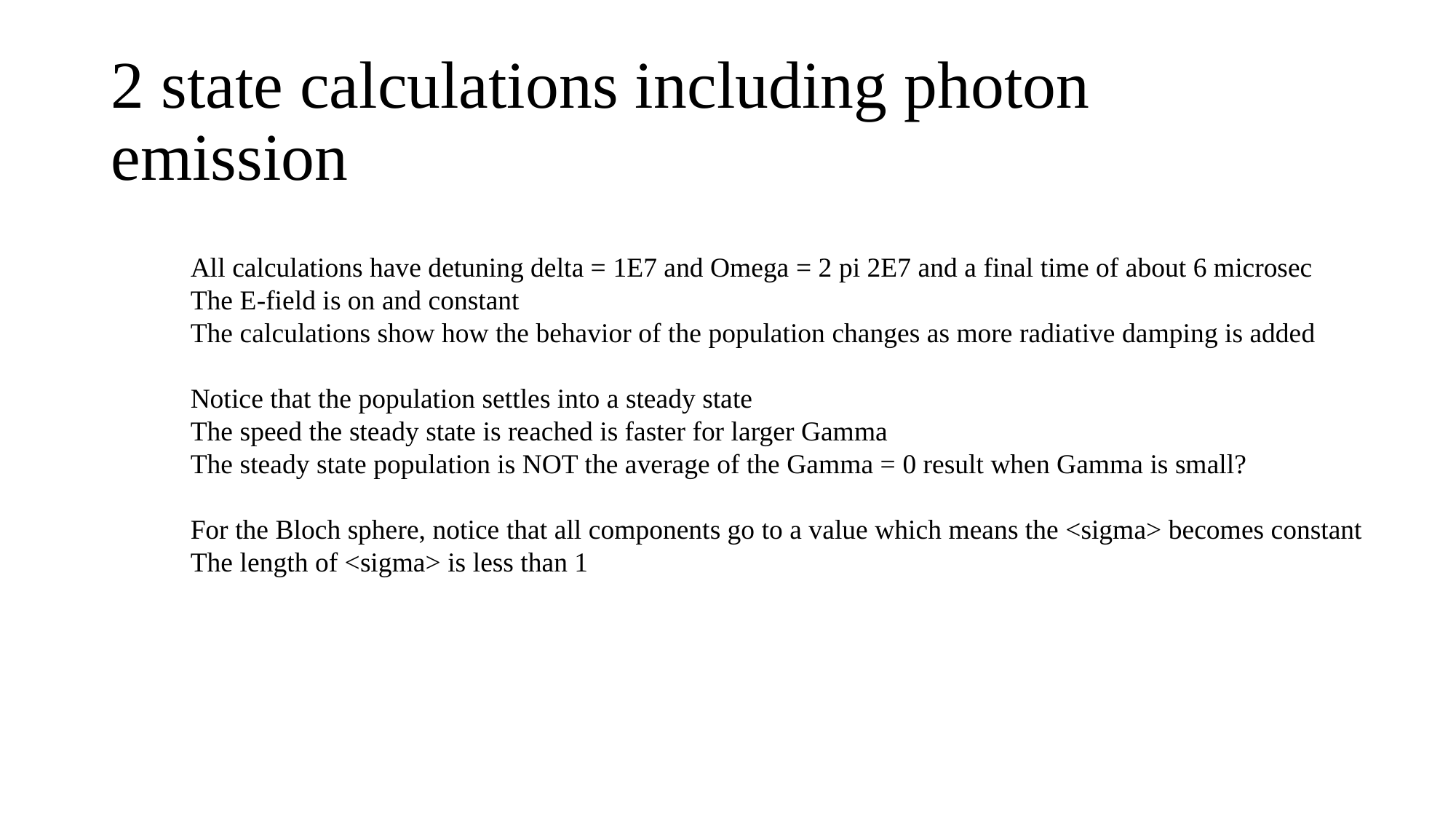

# 2 state calculations including photon emission
All calculations have detuning delta = 1E7 and Omega = 2 pi 2E7 and a final time of about 6 microsec
The E-field is on and constant
The calculations show how the behavior of the population changes as more radiative damping is added

Notice that the population settles into a steady state
The speed the steady state is reached is faster for larger Gamma
The steady state population is NOT the average of the Gamma = 0 result when Gamma is small?

For the Bloch sphere, notice that all components go to a value which means the <sigma> becomes constant
The length of <sigma> is less than 1